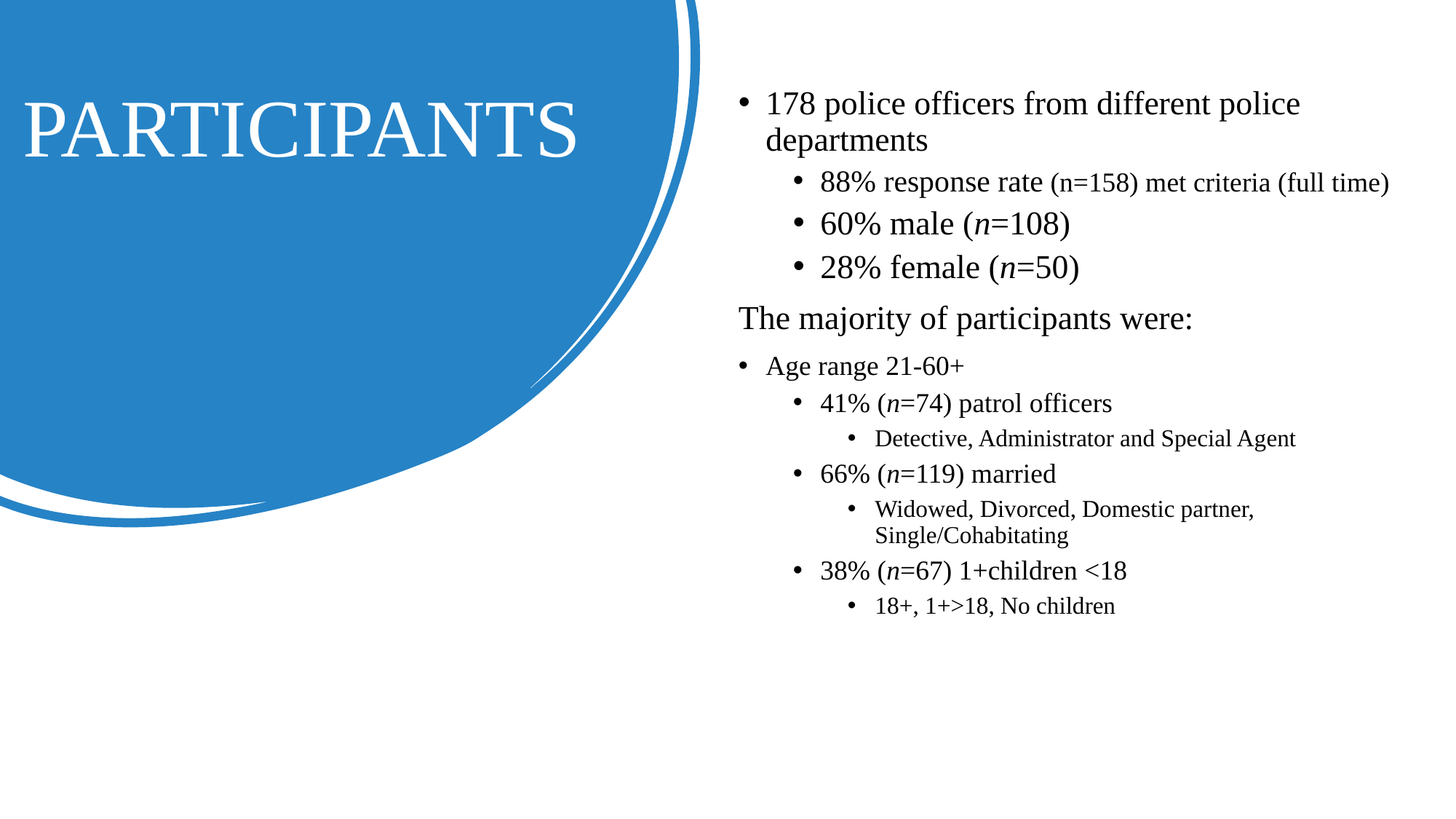

# PARTICIPANTS
178 police officers from different police departments
88% response rate (n=158) met criteria (full time)
60% male (n=108)
28% female (n=50)
The majority of participants were:
Age range 21-60+
41% (n=74) patrol officers
Detective, Administrator and Special Agent
66% (n=119) married
Widowed, Divorced, Domestic partner, Single/Cohabitating
38% (n=67) 1+children <18
18+, 1+>18, No children